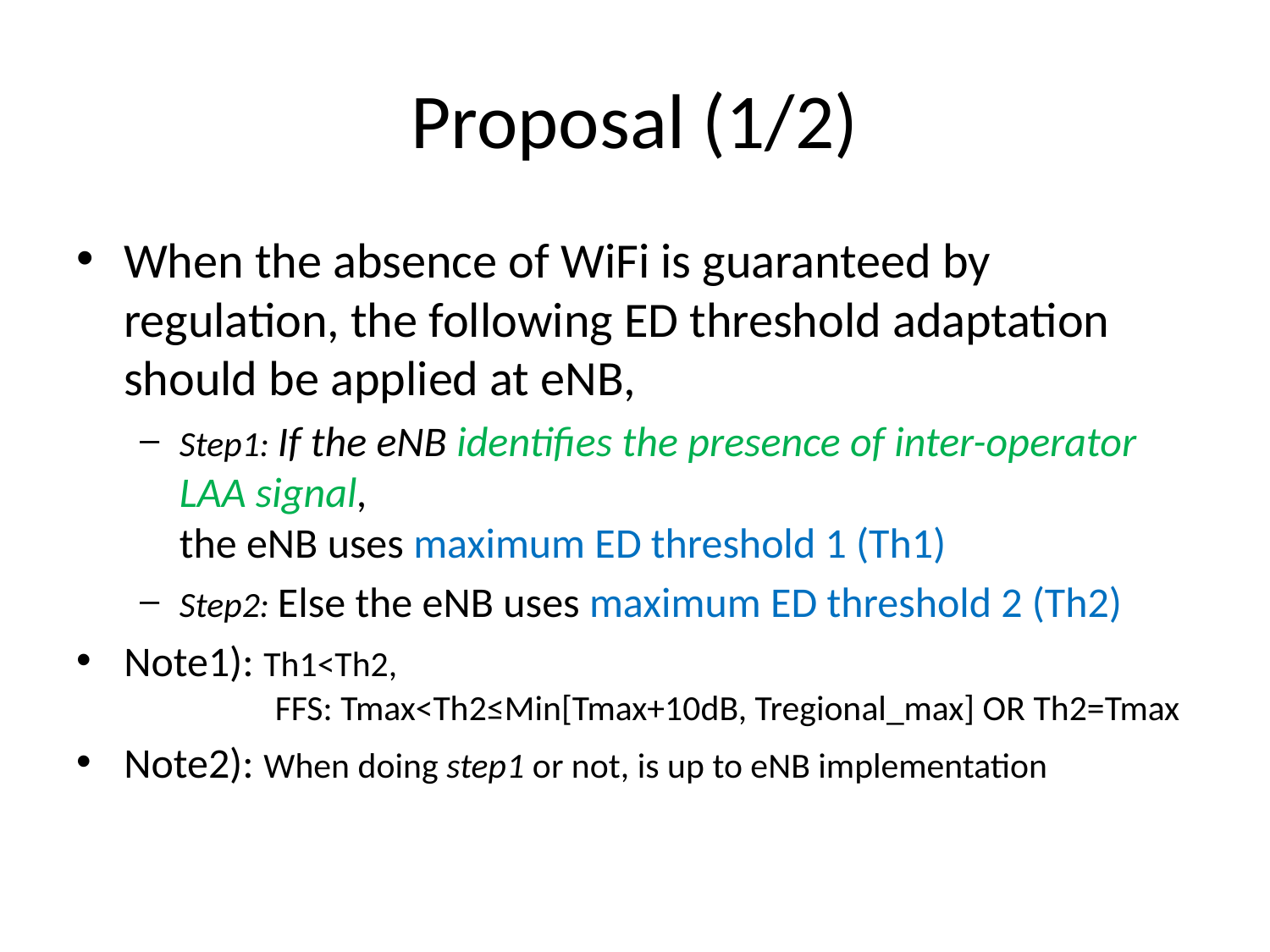

# Proposal (1/2)
When the absence of WiFi is guaranteed by regulation, the following ED threshold adaptation should be applied at eNB,
Step1: If the eNB identifies the presence of inter-operator LAA signal,
the eNB uses maximum ED threshold 1 (Th1)
Step2: Else the eNB uses maximum ED threshold 2 (Th2)
Note1): Th1<Th2,
	   FFS: Tmax<Th2≤Min[Tmax+10dB, Tregional_max] OR Th2=Tmax
Note2): When doing step1 or not, is up to eNB implementation